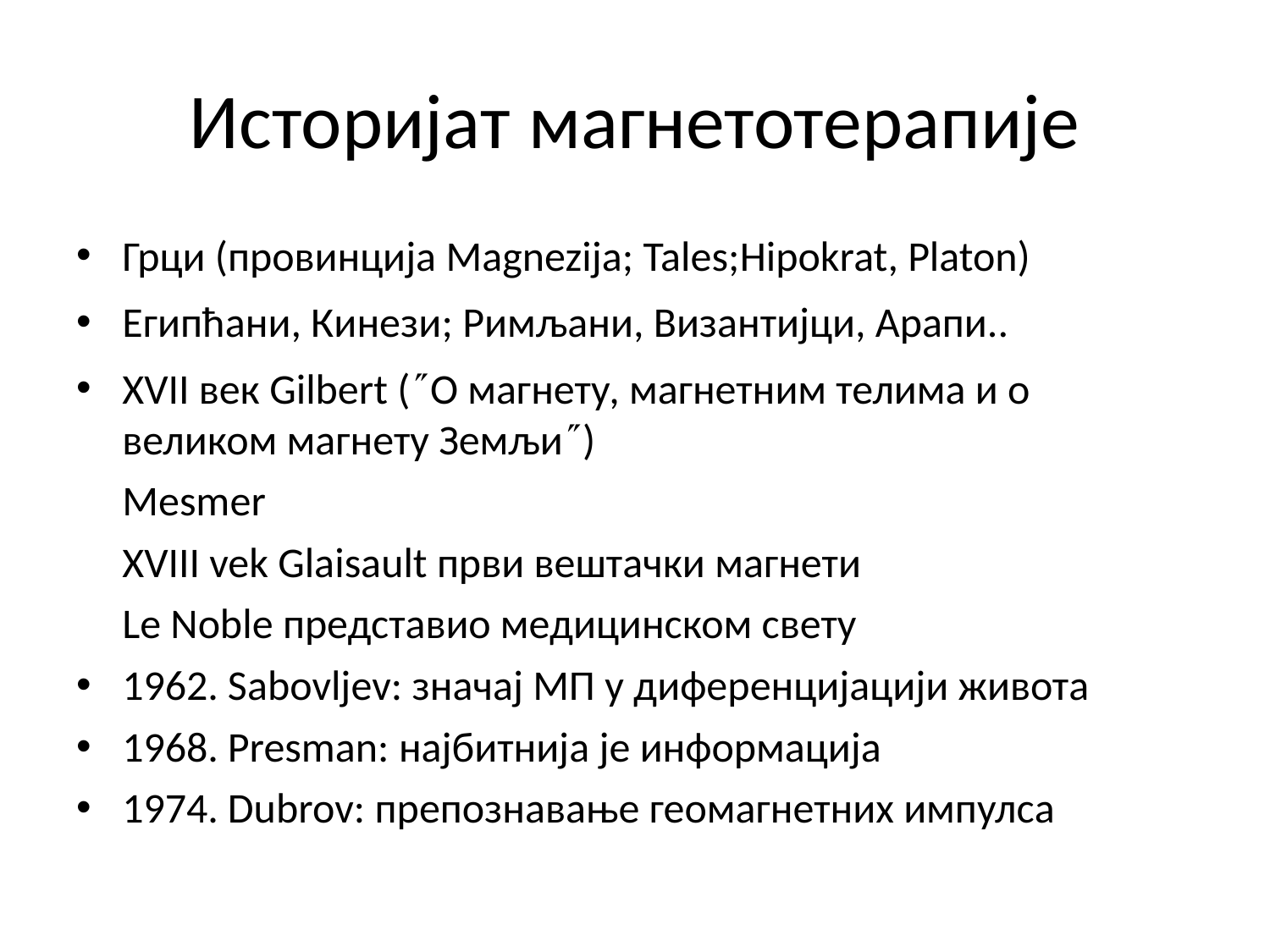

# Историјат магнетотерапије
Грци (провинција Magnezija; Tales;Hipokrat, Platon)
Египћани, Кинези; Римљани, Византијци, Арапи..
XVII век Gilbert (″О магнету, магнетним телима и о великом магнету Земљи″)
		Mesmer
	XVIII vek Glaisault први вештачки магнети
		Le Noble представио медицинском свету
1962. Sabovljev: значај МП у диференцијацији живота
1968. Presman: најбитнија је информација
1974. Dubrov: препознавање геомагнетних импулса